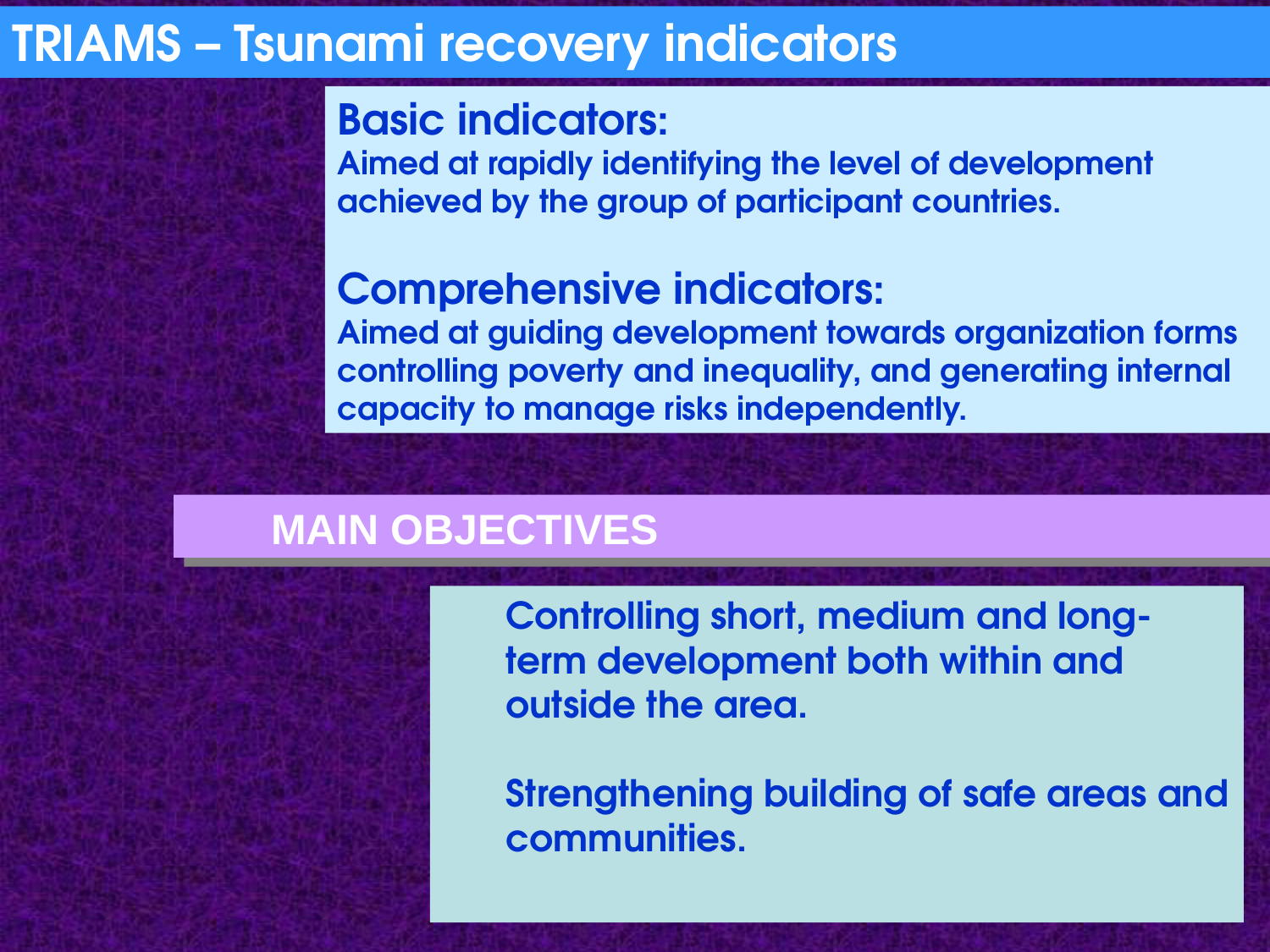

TRIAMS – Tsunami recovery indicators
Basic indicators:
Aimed at rapidly identifying the level of development achieved by the group of participant countries.

Comprehensive indicators:
Aimed at guiding development towards organization forms controlling poverty and inequality, and generating internal capacity to manage risks independently.

MAIN OBJECTIVES
OBJETIVOS PRINCIPALES
Controlling short, medium and long-term development both within and outside the area.

Strengthening building of safe areas and communities.